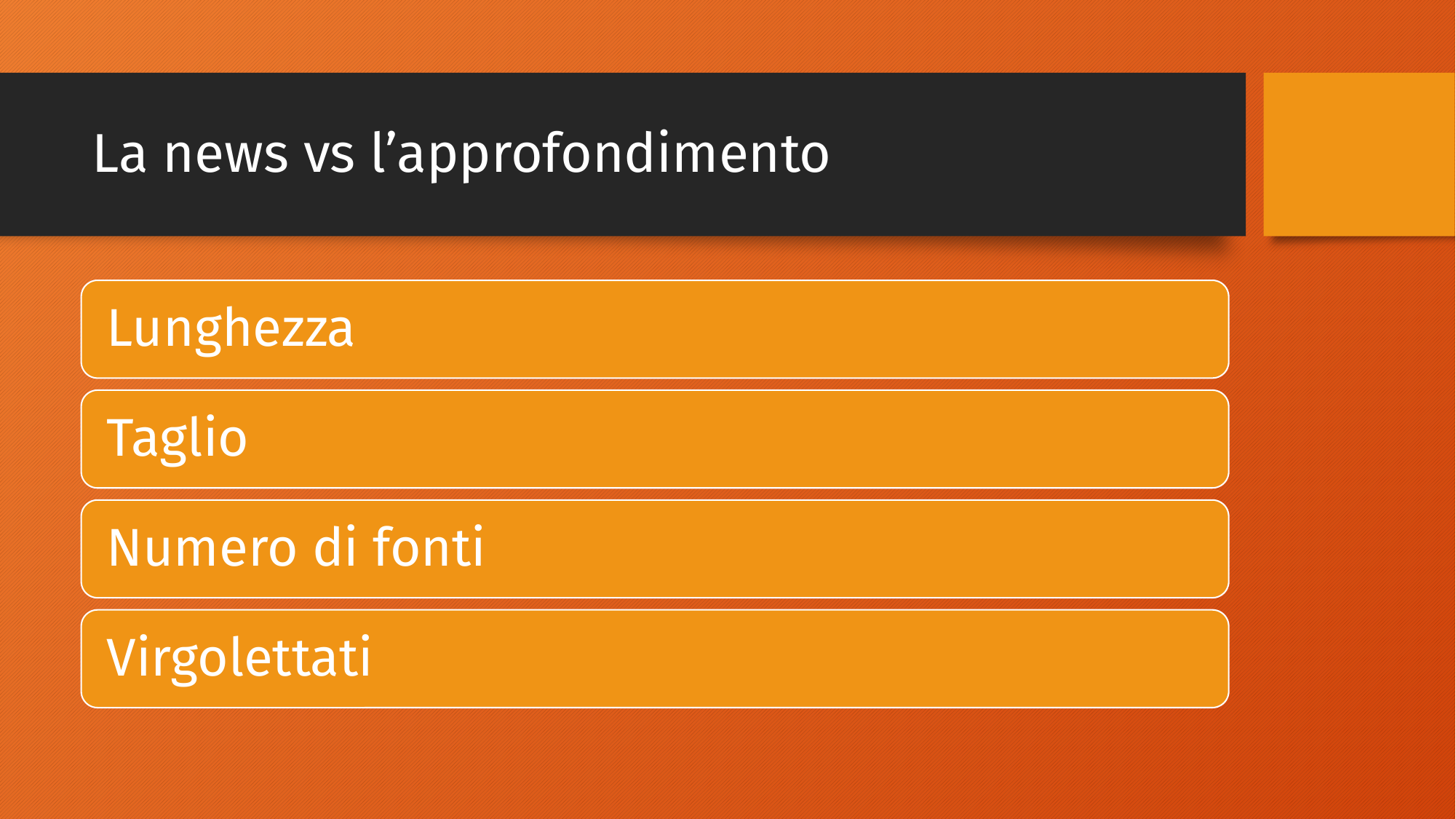

# La news vs l’approfondimento
Lunghezza
Taglio
Numero di fonti
Virgolettati